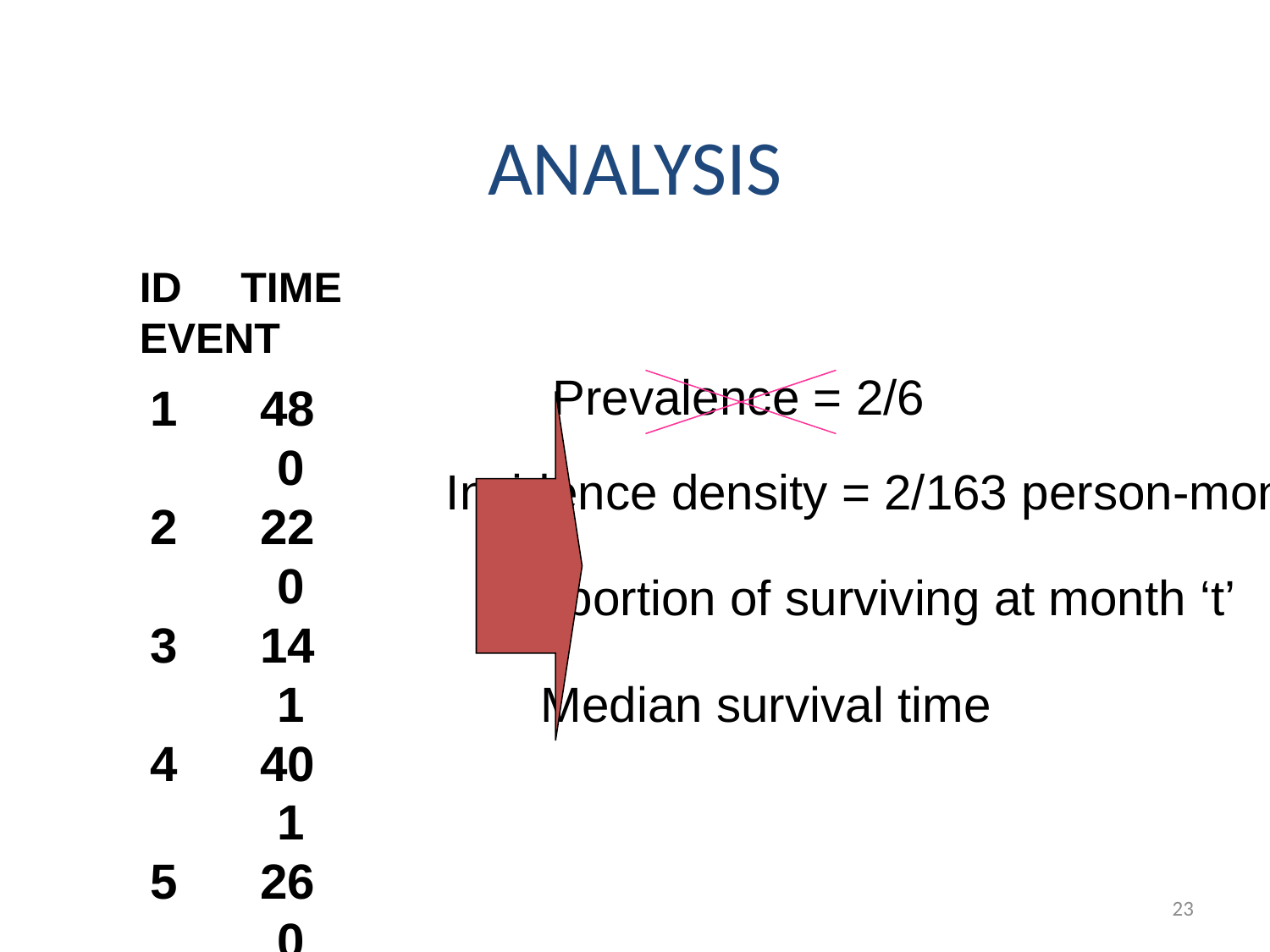

ANALYSIS
ID     TIME       EVENT
Prevalence = 2/6
1      48	  	0
2      22	  	0
3      14	  	1
4      40	  	1
5      26	  	0
6      13	  	0

Incidence density = 2/163 person-months
Proportion of surviving at month ‘t’
Median survival time
23